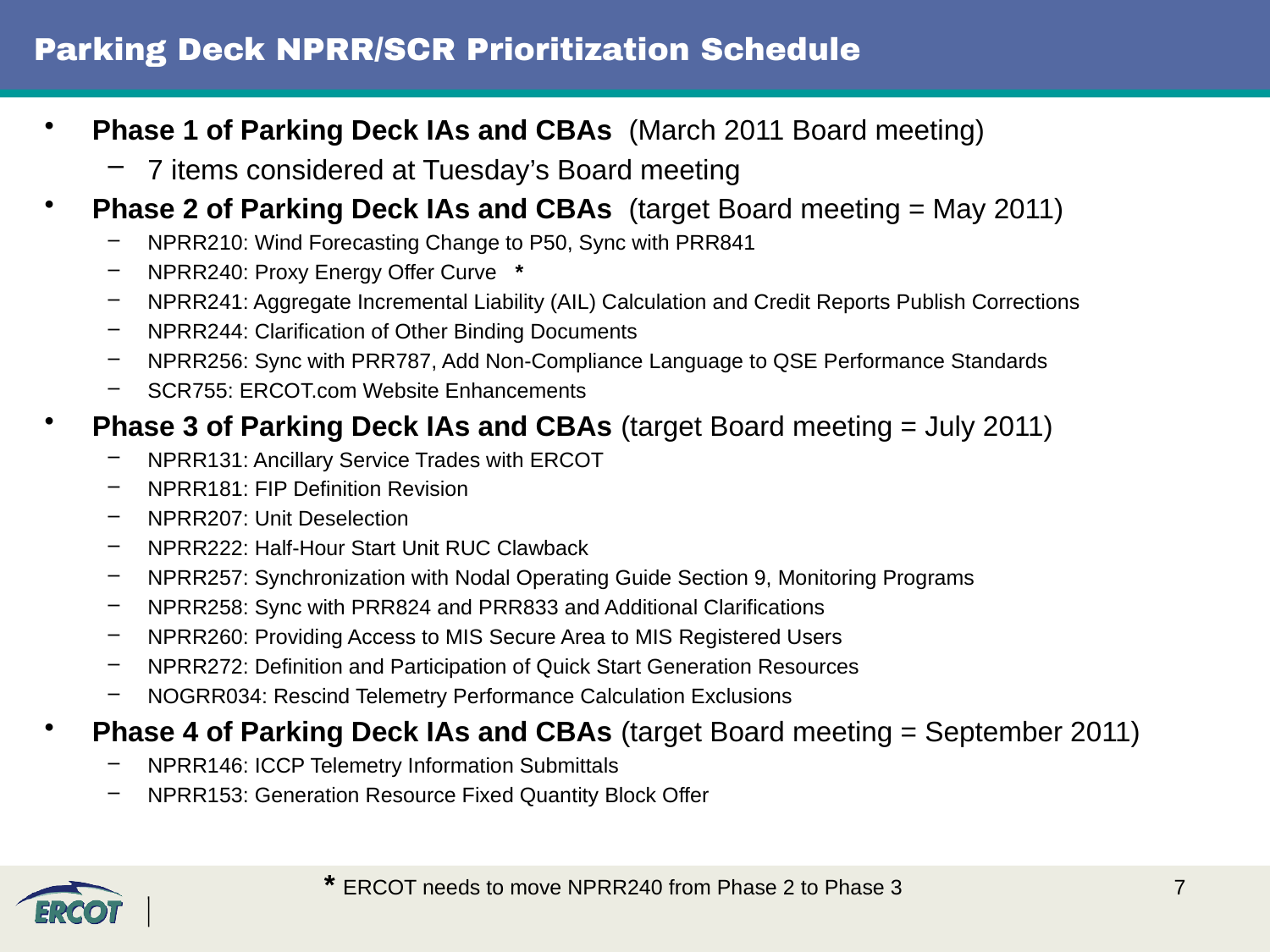

# Parking Deck NPRR/SCR Prioritization Schedule
Phase 1 of Parking Deck IAs and CBAs  (March 2011 Board meeting)
7 items considered at Tuesday’s Board meeting
Phase 2 of Parking Deck IAs and CBAs  (target Board meeting = May 2011)
NPRR210: Wind Forecasting Change to P50, Sync with PRR841
NPRR240: Proxy Energy Offer Curve   *
NPRR241: Aggregate Incremental Liability (AIL) Calculation and Credit Reports Publish Corrections
NPRR244: Clarification of Other Binding Documents
NPRR256: Sync with PRR787, Add Non-Compliance Language to QSE Performance Standards
SCR755: ERCOT.com Website Enhancements
Phase 3 of Parking Deck IAs and CBAs (target Board meeting = July 2011)
NPRR131: Ancillary Service Trades with ERCOT
NPRR181: FIP Definition Revision
NPRR207: Unit Deselection
NPRR222: Half-Hour Start Unit RUC Clawback
NPRR257: Synchronization with Nodal Operating Guide Section 9, Monitoring Programs
NPRR258: Sync with PRR824 and PRR833 and Additional Clarifications
NPRR260: Providing Access to MIS Secure Area to MIS Registered Users
NPRR272: Definition and Participation of Quick Start Generation Resources
NOGRR034: Rescind Telemetry Performance Calculation Exclusions
Phase 4 of Parking Deck IAs and CBAs (target Board meeting = September 2011)
NPRR146: ICCP Telemetry Information Submittals
NPRR153: Generation Resource Fixed Quantity Block Offer
* ERCOT needs to move NPRR240 from Phase 2 to Phase 3